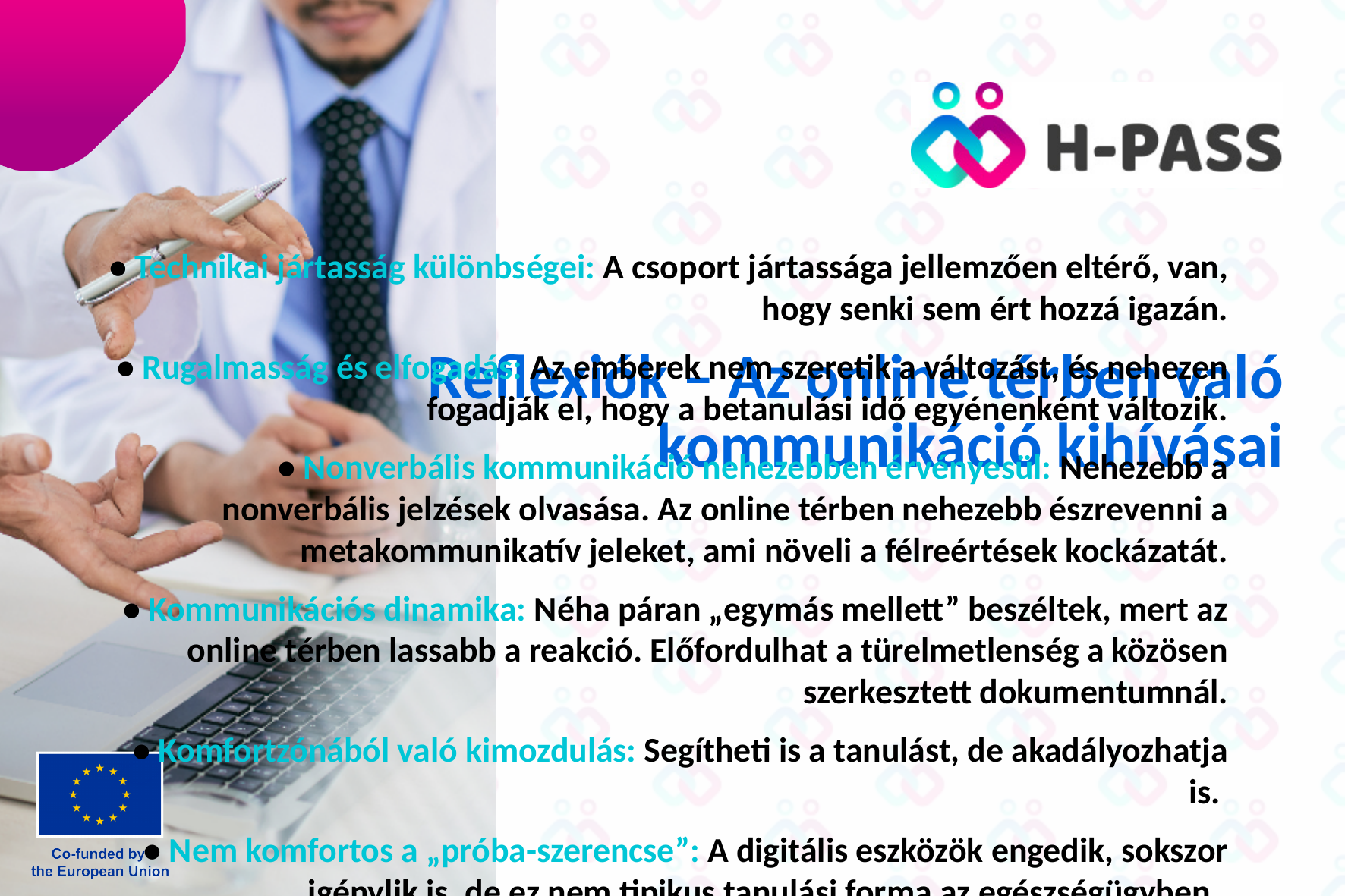

• Technikai jártasság különbségei: A csoport jártassága jellemzően eltérő, van, hogy senki sem ért hozzá igazán.
• Rugalmasság és elfogadás: Az emberek nem szeretik a változást, és nehezen fogadják el, hogy a betanulási idő egyénenként változik.
• Nonverbális kommunikáció nehezebben érvényesül: Nehezebb a nonverbális jelzések olvasása. Az online térben nehezebb észrevenni a metakommunikatív jeleket, ami növeli a félreértések kockázatát.
• Kommunikációs dinamika: Néha páran „egymás mellett” beszéltek, mert az online térben lassabb a reakció. Előfordulhat a türelmetlenség a közösen szerkesztett dokumentumnál.
• Komfortzónából való kimozdulás: Segítheti is a tanulást, de akadályozhatja is.
• Nem komfortos a „próba-szerencse”: A digitális eszközök engedik, sokszor igénylik is, de ez nem tipikus tanulási forma az egészségügyben.

# Reflexiók – Az online térben való kommunikáció kihívásai